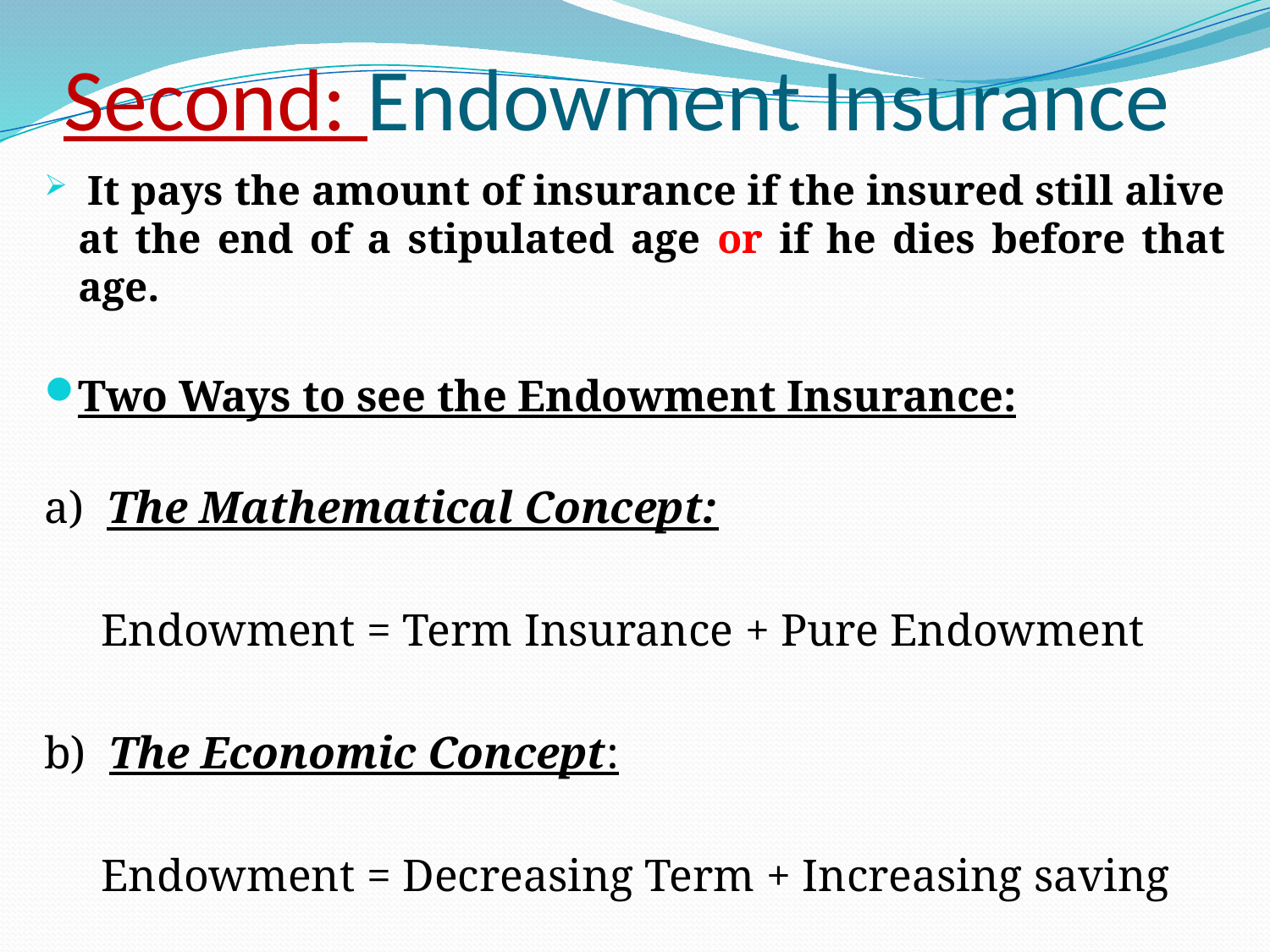

# Second: Endowment Insurance
 It pays the amount of insurance if the insured still alive at the end of a stipulated age or if he dies before that age.

Two Ways to see the Endowment Insurance:

a)  The Mathematical Concept:

     Endowment = Term Insurance + Pure Endowment

b)  The Economic Concept:

     Endowment = Decreasing Term + Increasing saving